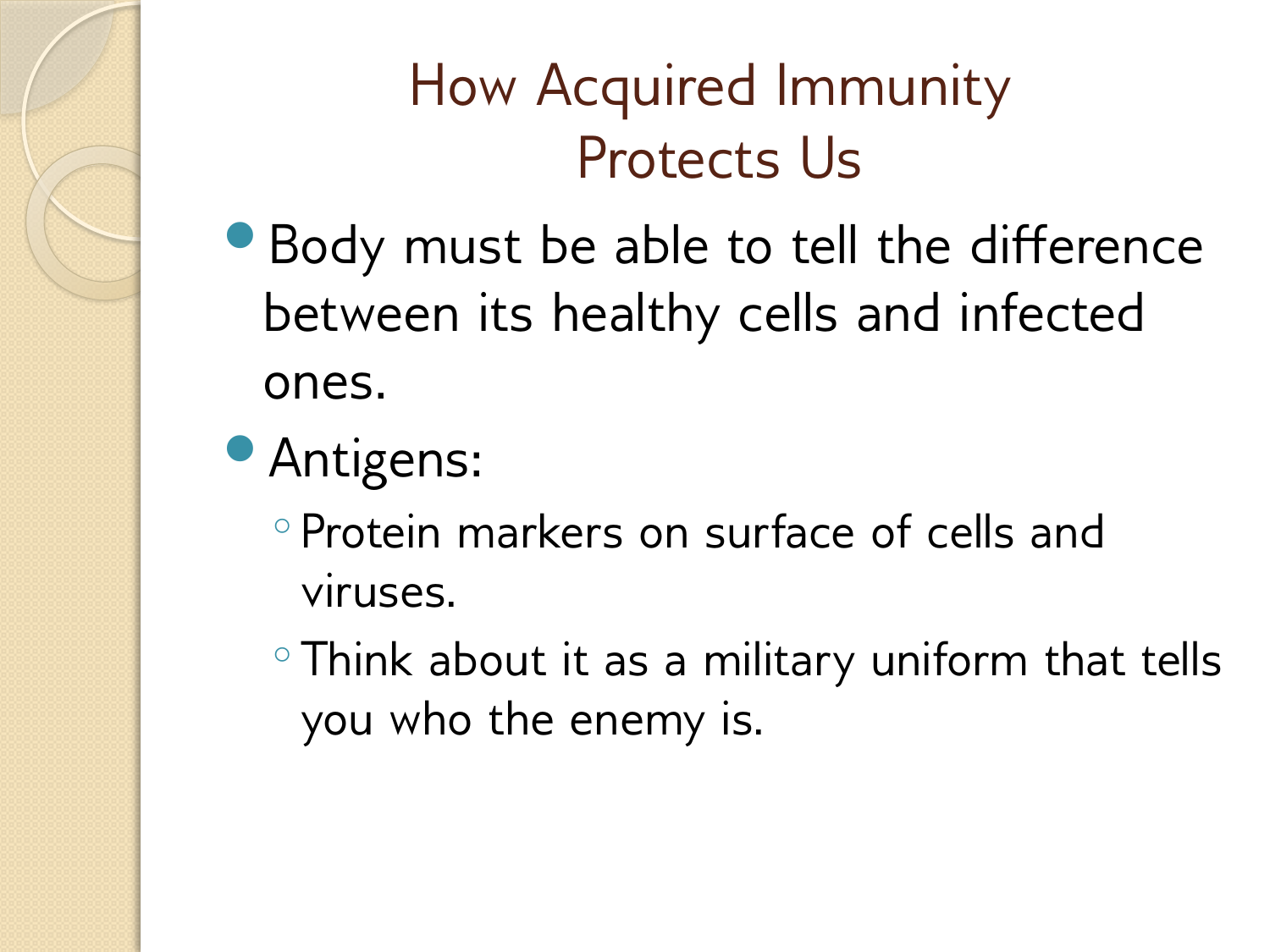

# How Acquired Immunity Protects Us
Body must be able to tell the difference between its healthy cells and infected ones.
Antigens:
Protein markers on surface of cells and viruses.
Think about it as a military uniform that tells you who the enemy is.